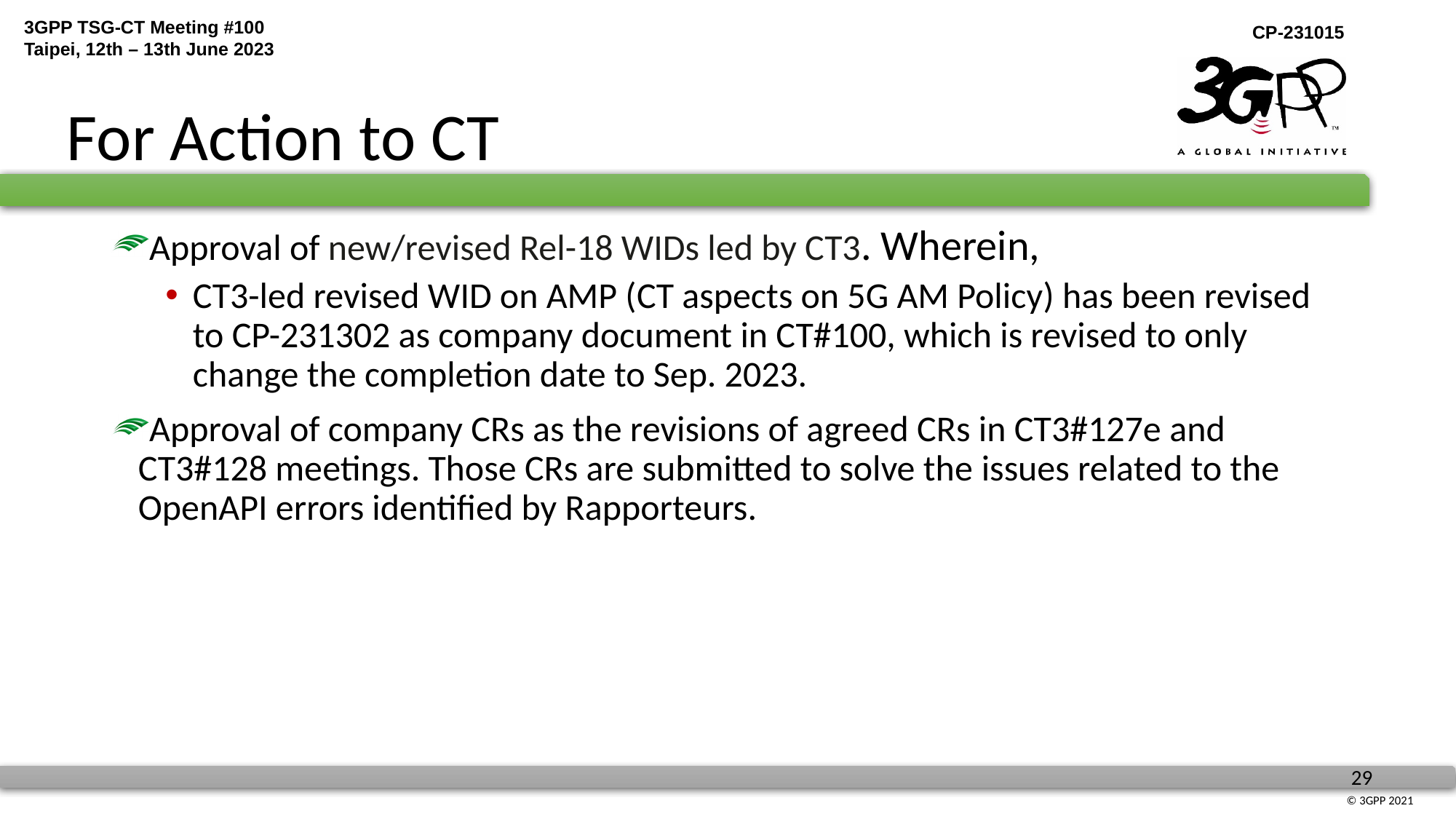

# For Action to CT
Approval of new/revised Rel-18 WIDs led by CT3. Wherein,
CT3-led revised WID on AMP (CT aspects on 5G AM Policy) has been revised to CP-231302 as company document in CT#100, which is revised to only change the completion date to Sep. 2023.
Approval of company CRs as the revisions of agreed CRs in CT3#127e and CT3#128 meetings. Those CRs are submitted to solve the issues related to the OpenAPI errors identified by Rapporteurs.